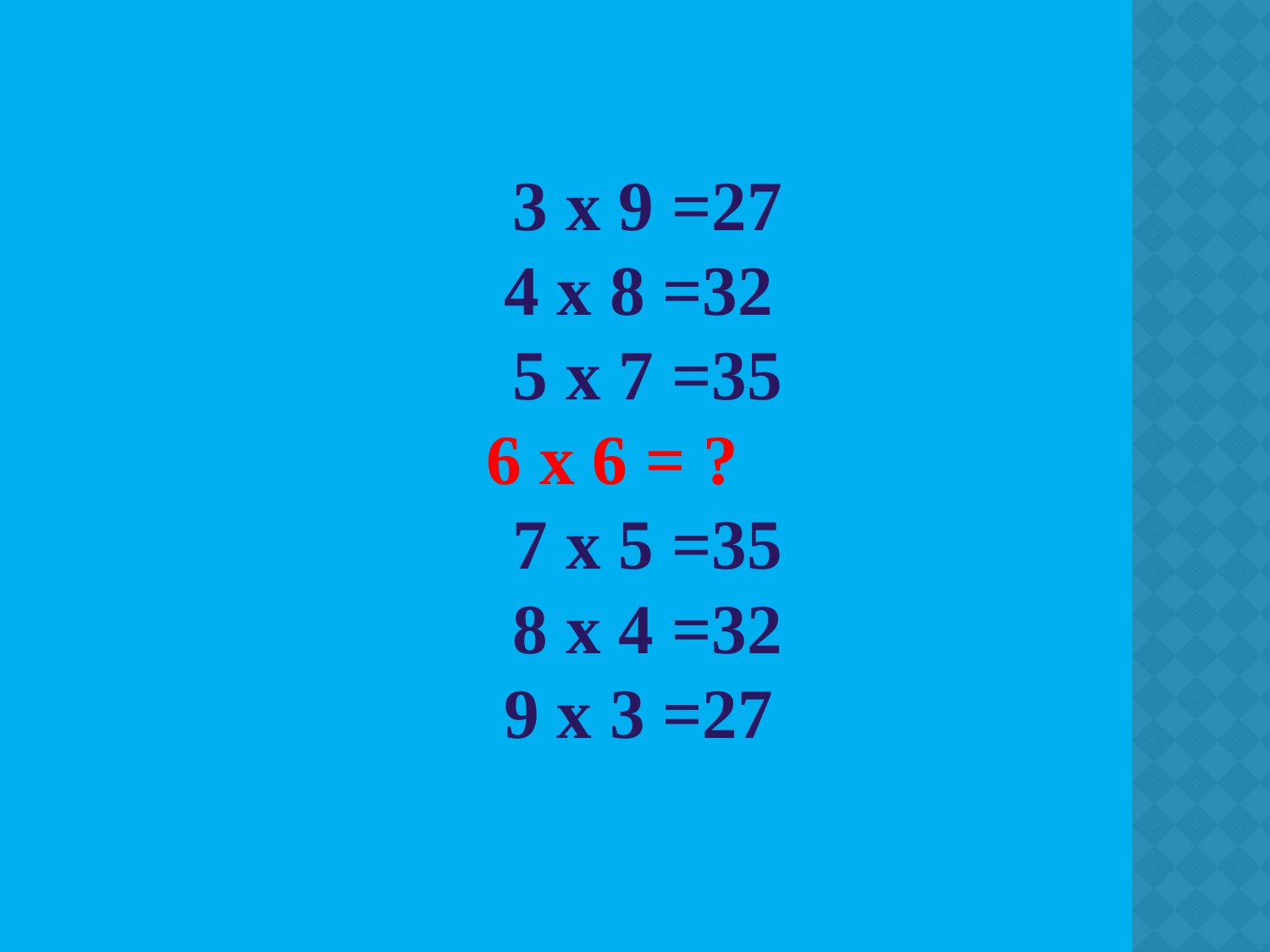

3 х 9 =27
  4 х 8 =32
  5 х 7 =35
 6 х 6 = ?
  7 х 5 =35
  8 х 4 =32
  9 х 3 =27